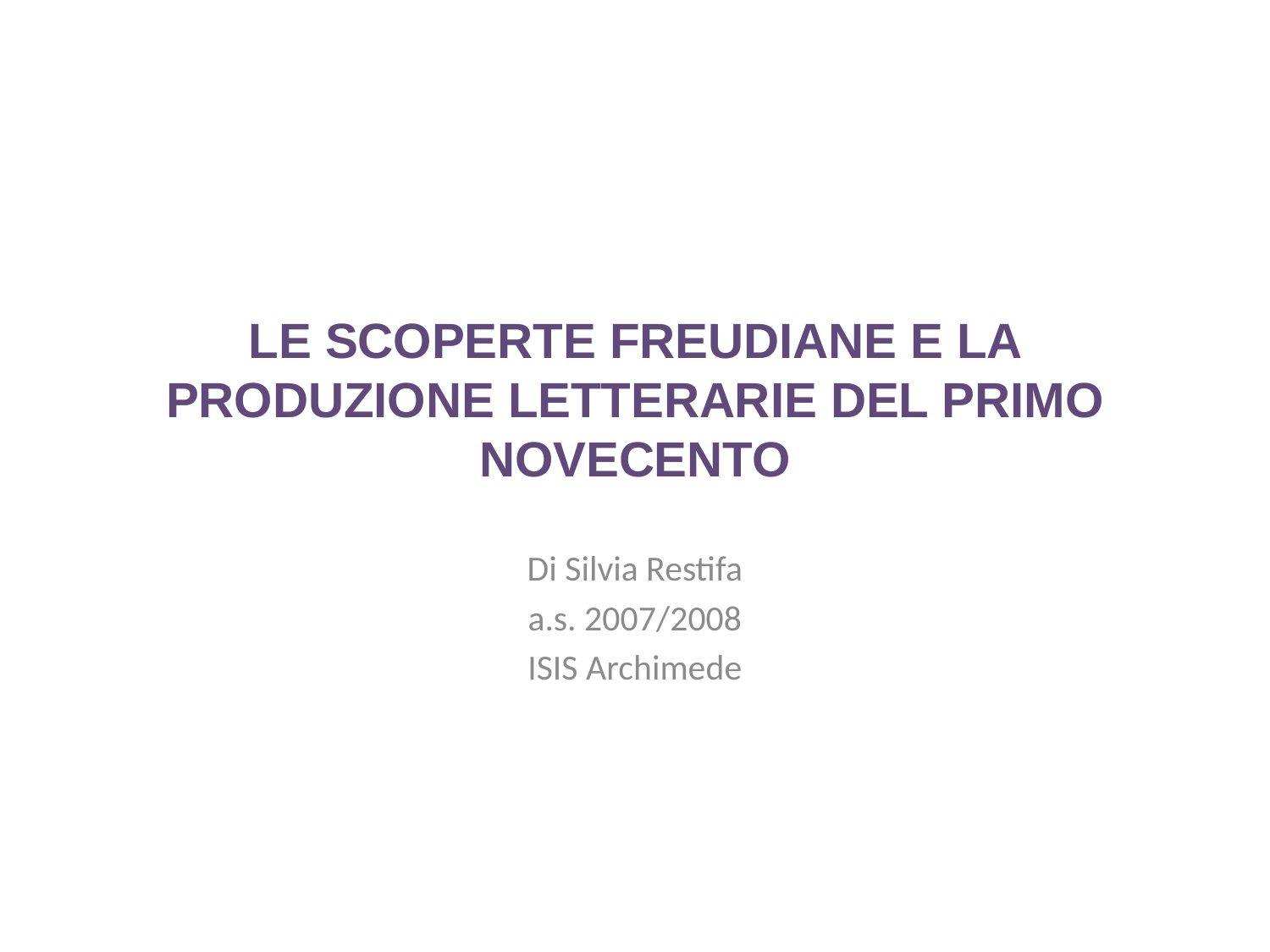

# LE SCOPERTE FREUDIANE E LA PRODUZIONE LETTERARIE DEL PRIMO NOVECENTO
Di Silvia Restifa
a.s. 2007/2008
ISIS Archimede